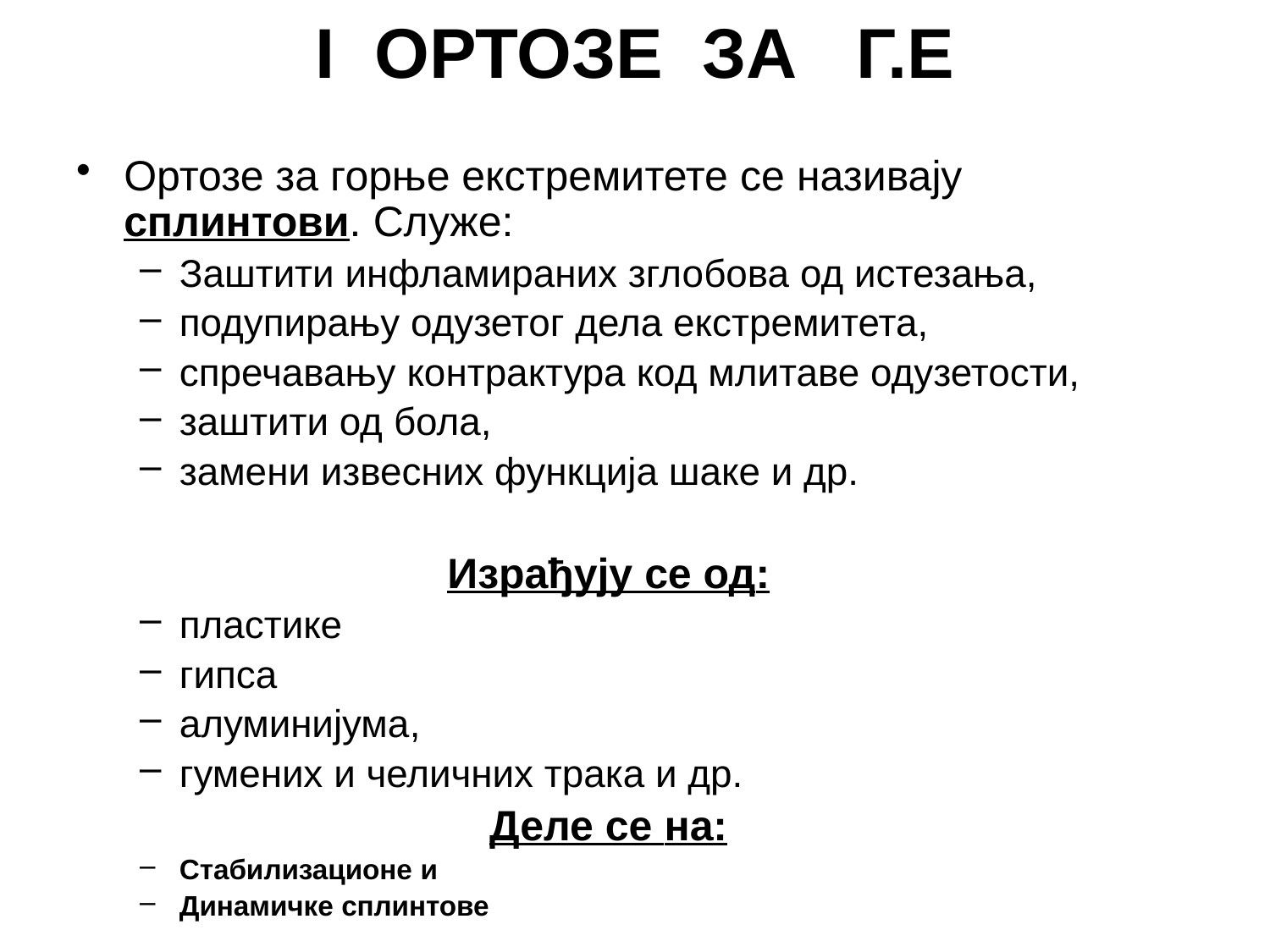

# I  ОРТОЗЕ  ЗА   Г.Е
Ортозе за горње екстремитете се називају сплинтови. Служе:
Заштити инфламираних зглобова од истезања,
подупирању одузетог дела екстремитета,
спречавању контрактура код млитаве одузетости,
заштити од бола,
замени извесних функција шаке и др.

Израђују се од:
пластике
гипса
алуминијума,
гумених и челичних трака и др.
Деле се на:
Стабилизационе и
Динамичке сплинтове